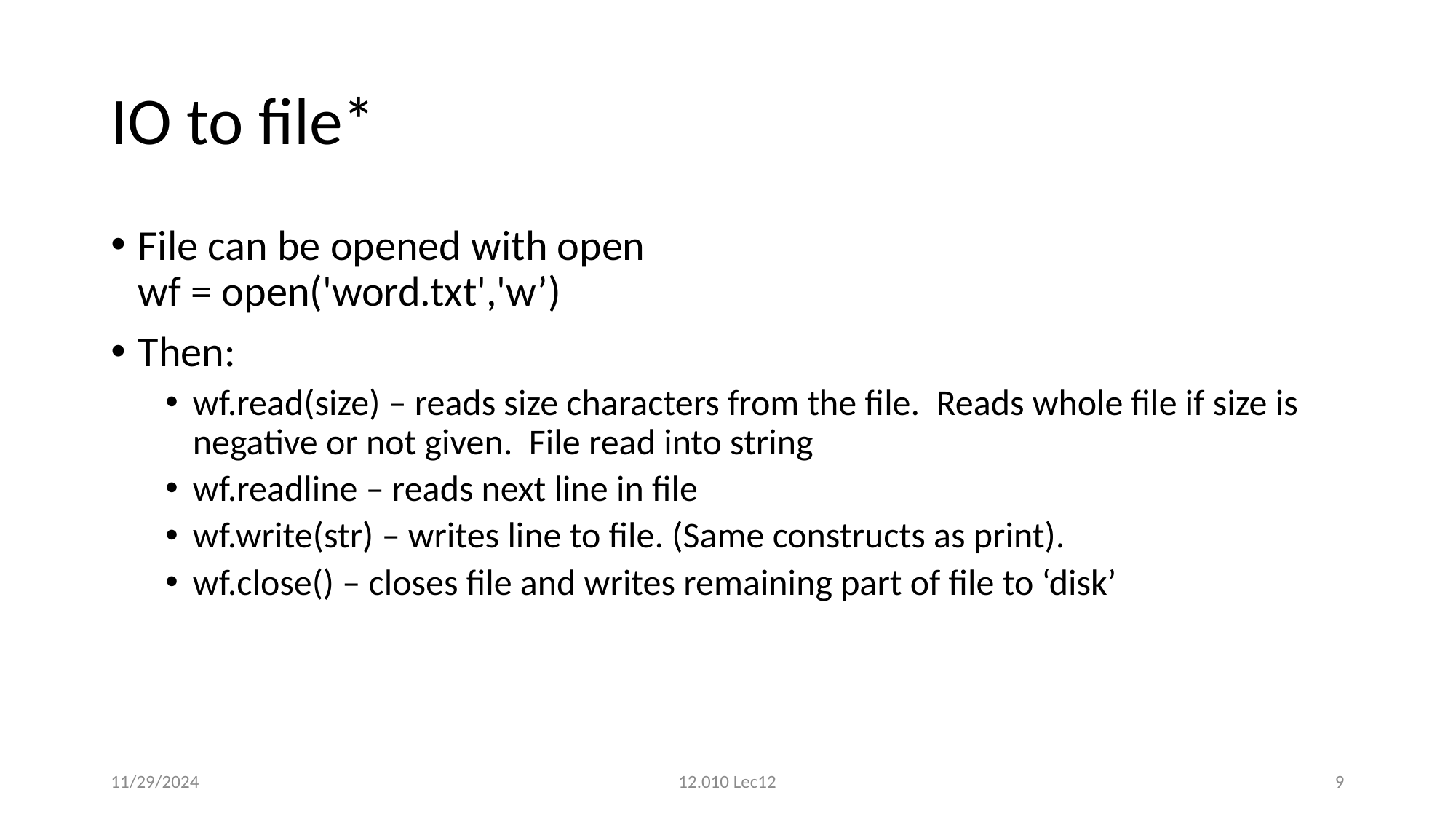

# IO to file*
File can be opened with open
wf = open('word.txt','w’)
Then:
wf.read(size) – reads size characters from the file.  Reads whole file if size is negative or not given.  File read into string
wf.readline – reads next line in file
wf.write(str) – writes line to file. (Same constructs as print).
wf.close() – closes file and writes remaining part of file to ‘disk’

11/29/2024
12.010 Lec12
9